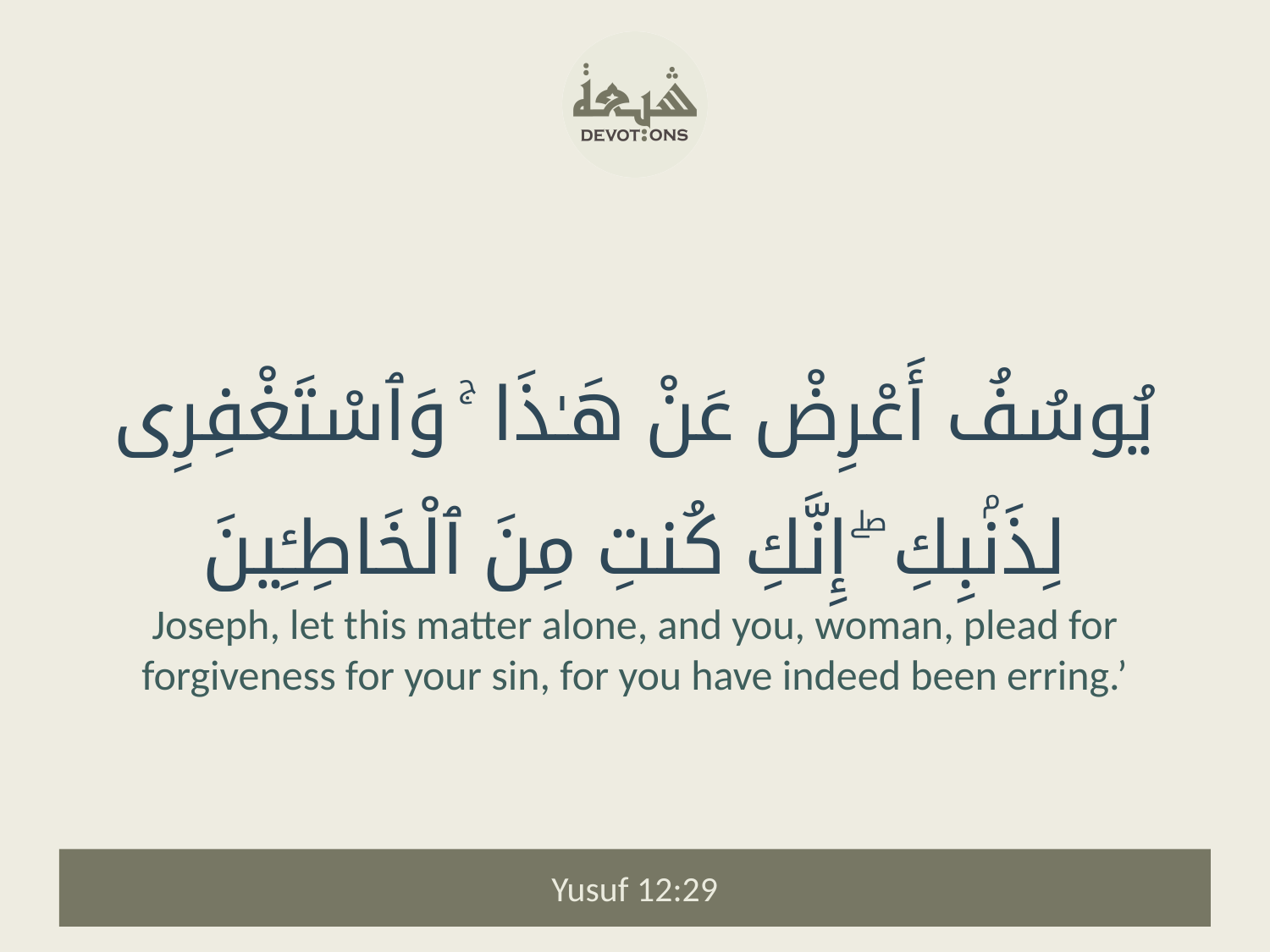

يُوسُفُ أَعْرِضْ عَنْ هَـٰذَا ۚ وَٱسْتَغْفِرِى لِذَنۢبِكِ ۖ إِنَّكِ كُنتِ مِنَ ٱلْخَاطِـِٔينَ
Joseph, let this matter alone, and you, woman, plead for forgiveness for your sin, for you have indeed been erring.’
Yusuf 12:29